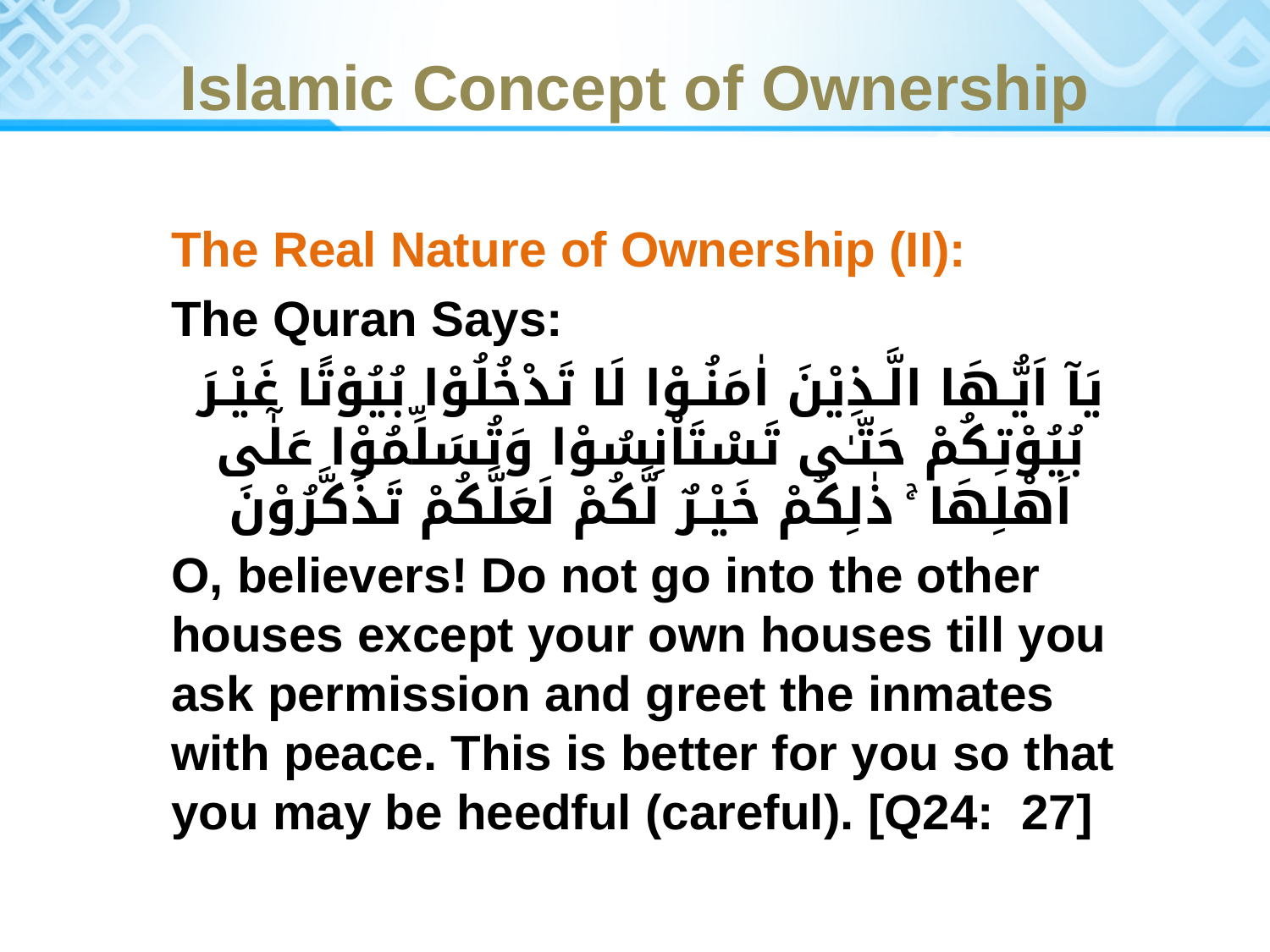

# Islamic Concept of Ownership

The Real Nature of Ownership (II):
The Quran Says:
يَآ اَيُّـهَا الَّـذِيْنَ اٰمَنُـوْا لَا تَدْخُلُوْا بُيُوْتًا غَيْـرَ بُيُوْتِكُمْ حَتّـٰى تَسْتَاْنِسُوْا وَتُسَلِّمُوْا عَلٰٓى اَهْلِهَا ۚ ذٰلِكُمْ خَيْـرٌ لَّكُمْ لَعَلَّكُمْ تَذَكَّرُوْنَ
O, believers! Do not go into the other houses except your own houses till you ask permission and greet the inmates with peace. This is better for you so that you may be heedful (careful). [Q24:  27]